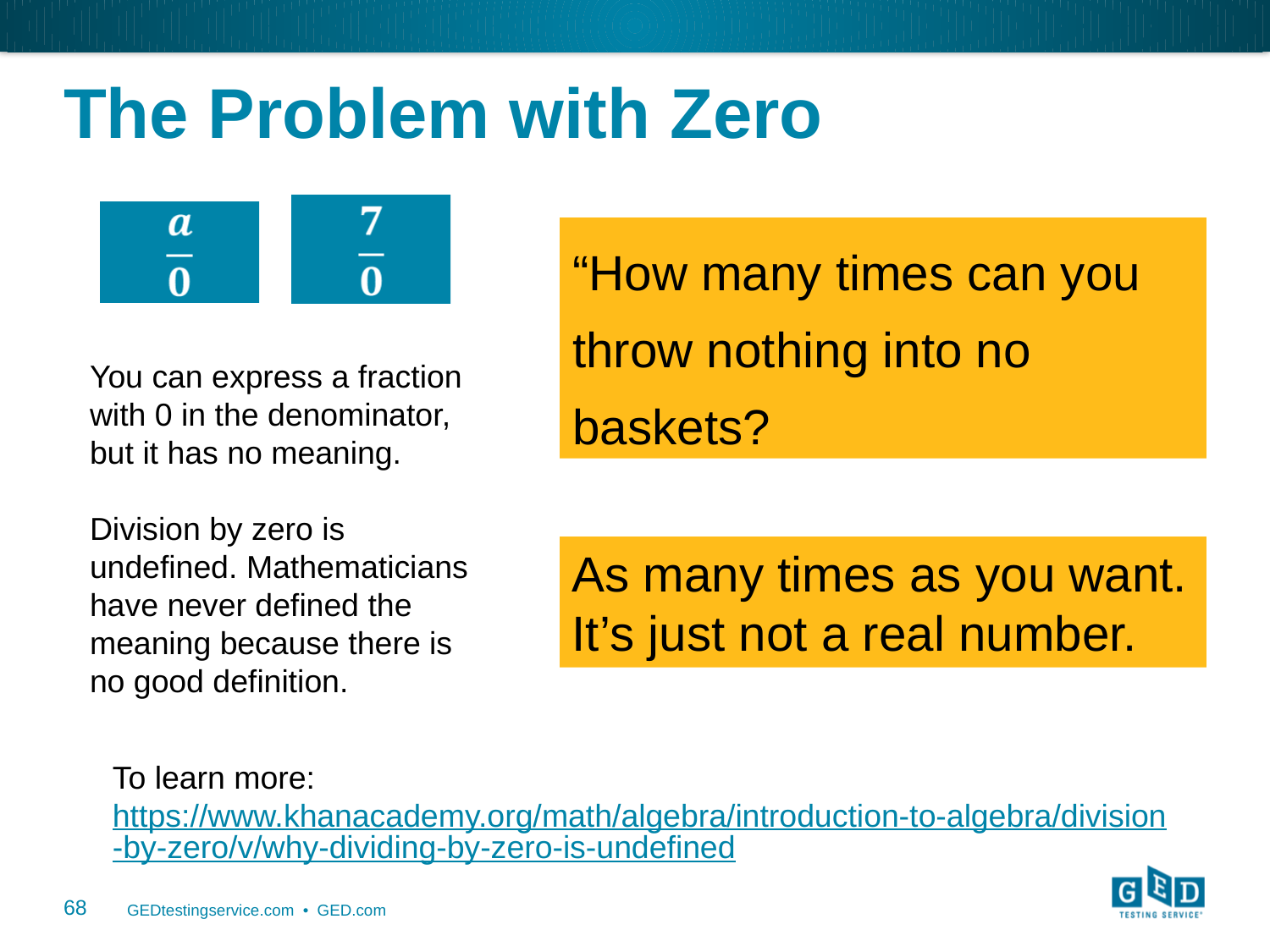

# The Problem with Zero

“How many times can you throw nothing into no baskets?
You can express a fraction with 0 in the denominator, but it has no meaning.

Division by zero is undefined. Mathematicians have never defined the meaning because there is no good definition.
As many times as you want. It’s just not a real number.
To learn more: https://www.khanacademy.org/math/algebra/introduction-to-algebra/division-by-zero/v/why-dividing-by-zero-is-undefined
68